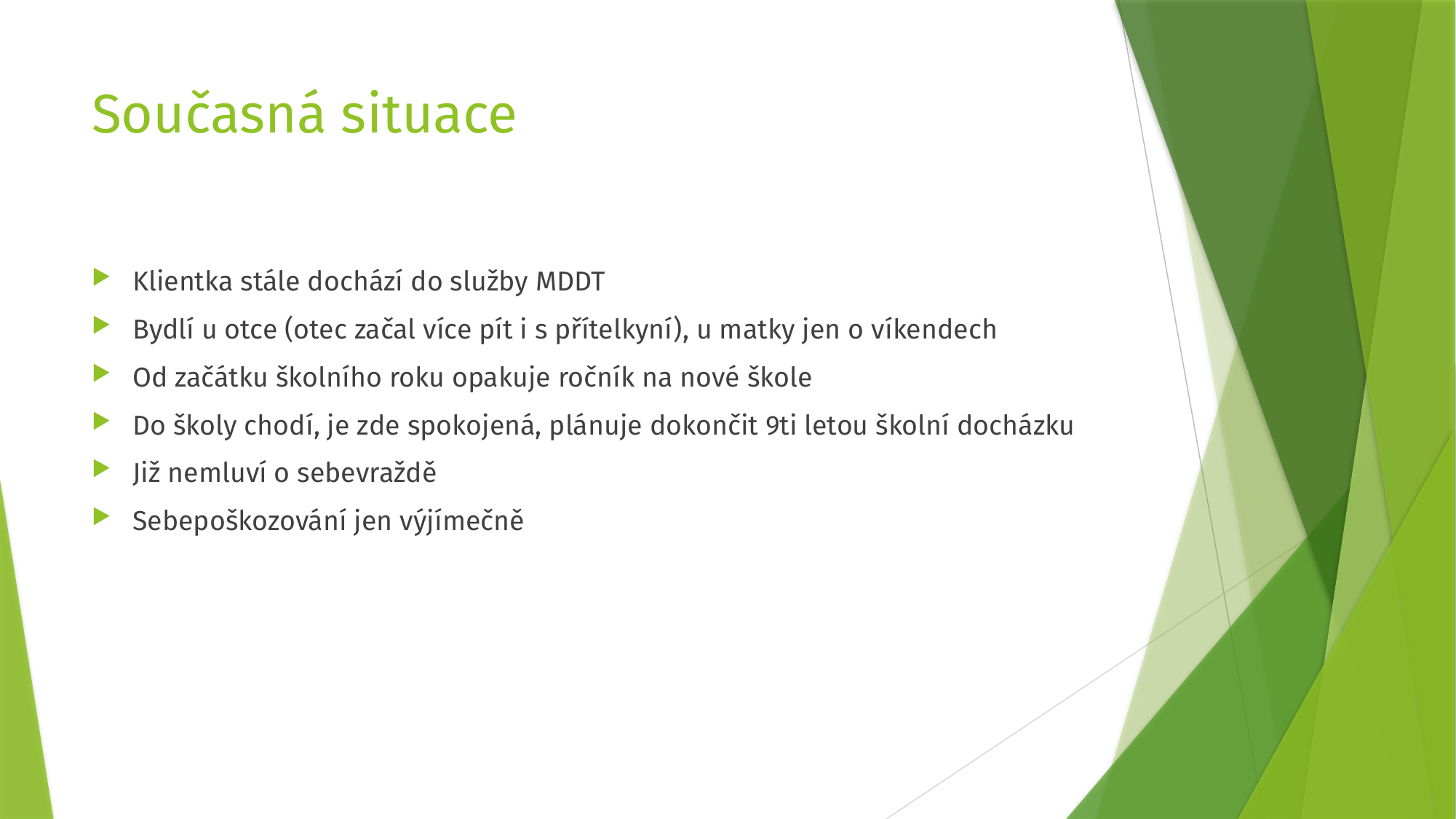

# Současná situace
Klientka stále dochází do služby MDDT
Bydlí u otce (otec začal více pít i s přítelkyní), u matky jen o víkendech
Od začátku školního roku opakuje ročník na nové škole
Do školy chodí, je zde spokojená, plánuje dokončit 9ti letou školní docházku
Již nemluví o sebevraždě
Sebepoškozování jen výjímečně